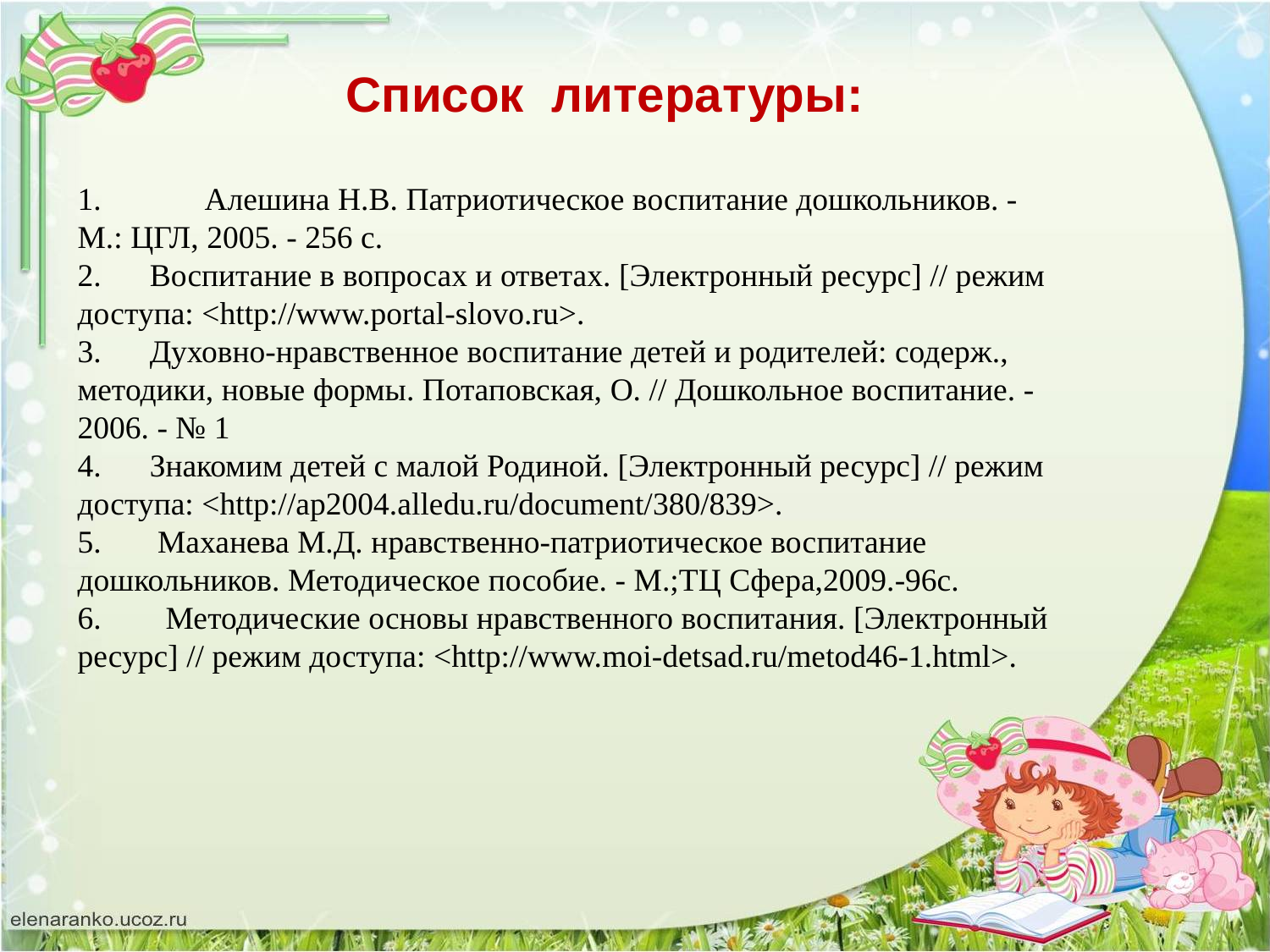

Список  литературы:

1.	Алешина Н.В. Патриотическое воспитание дошкольников. - М.: ЦГЛ, 2005. - 256 с.
2.      Воспитание в вопросах и ответах. [Электронный ресурс] // режим доступа: <http://www.portal-slovo.ru>.
3.      Духовно-нравственное воспитание детей и родителей: содерж., методики, новые формы. Потаповская, О. // Дошкольное воспитание. - 2006. - № 1
4.      Знакомим детей с малой Родиной. [Электронный ресурс] // режим доступа: <http://ap2004.alledu.ru/document/380/839>.
5.       Маханева М.Д. нравственно-патриотическое воспитание дошкольников. Методическое пособие. - М.;ТЦ Сфера,2009.-96с.
6.        Методические основы нравственного воспитания. [Электронный ресурс] // режим доступа: <http://www.moi-detsad.ru/metod46-1.html>.